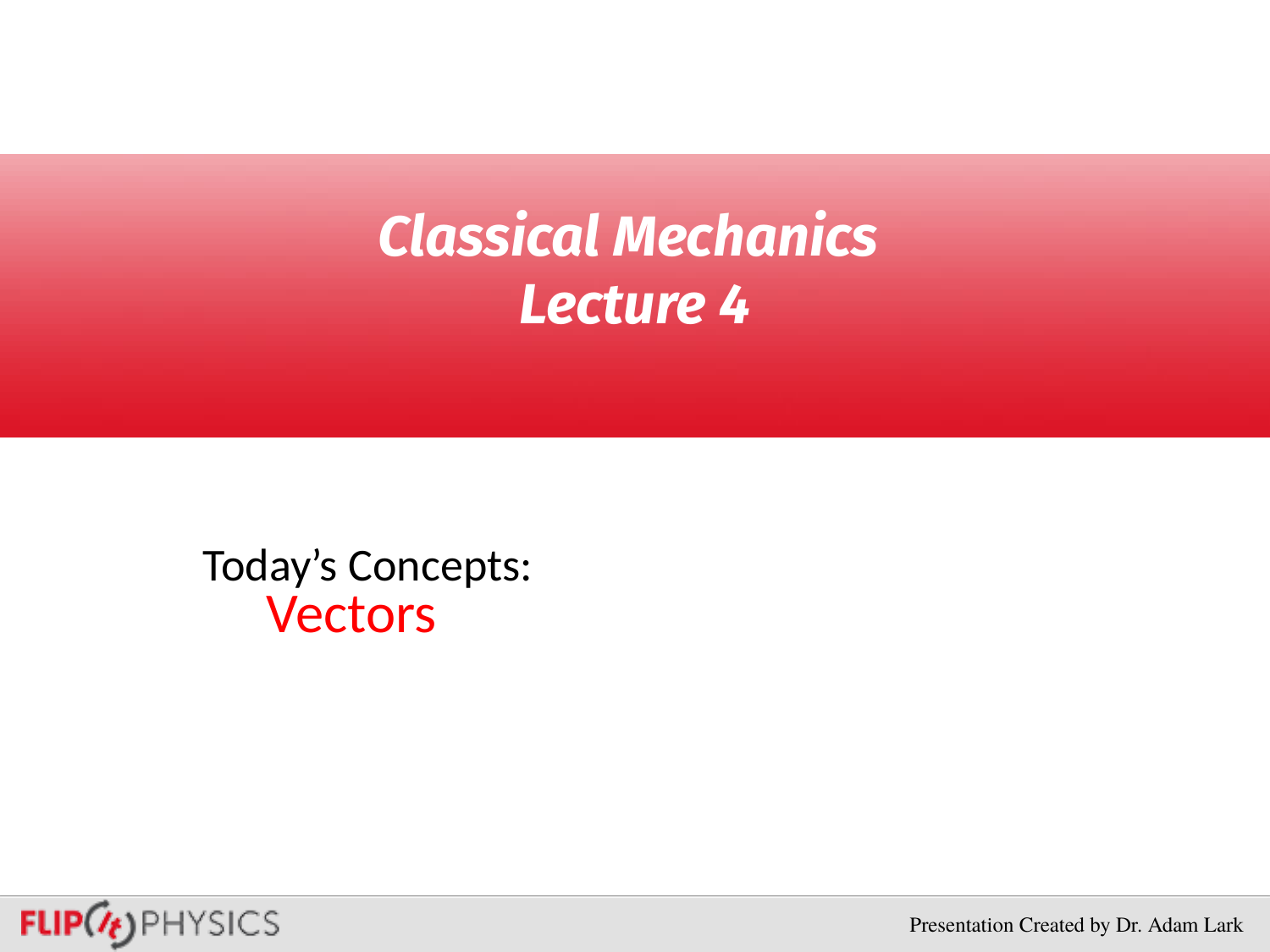

# Classical Mechanics Lecture 4
Today’s Concepts:
Vectors

Presentation Created by Dr. Adam Lark